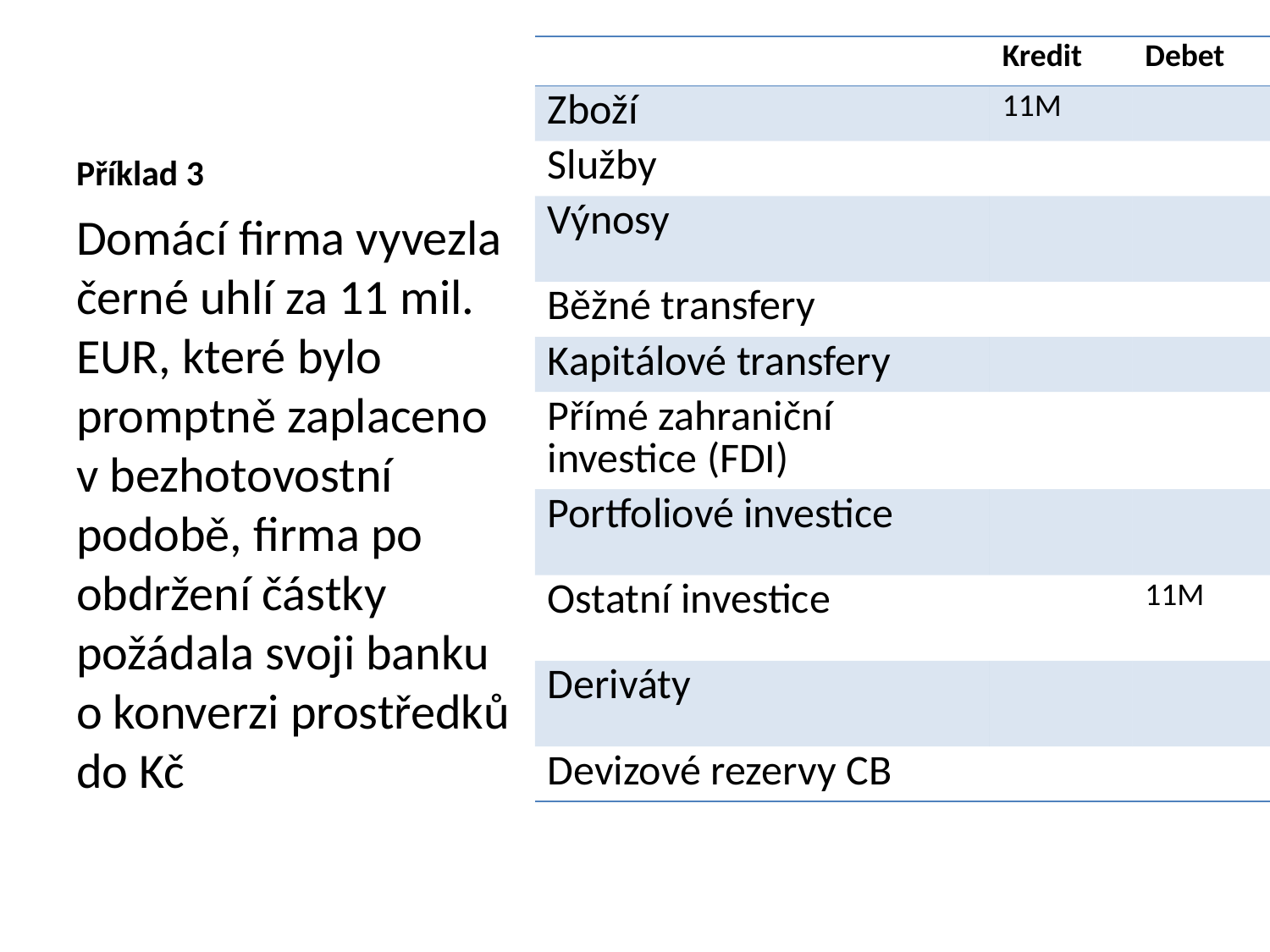

|  | Kredit | Debet |
| --- | --- | --- |
| Zboží | 11M |  |
| Služby |  |  |
| Výnosy |  |  |
| Běžné transfery |  |  |
| Kapitálové transfery |  |  |
| Přímé zahraniční investice (FDI) |  |  |
| Portfoliové investice |  |  |
| Ostatní investice |  | 11M |
| Deriváty |  |  |
| Devizové rezervy CB |  |  |
# Příklad 3
Domácí firma vyvezla černé uhlí za 11 mil. EUR, které bylo promptně zaplaceno v bezhotovostní podobě, firma po obdržení částky požádala svoji banku o konverzi prostředků do Kč